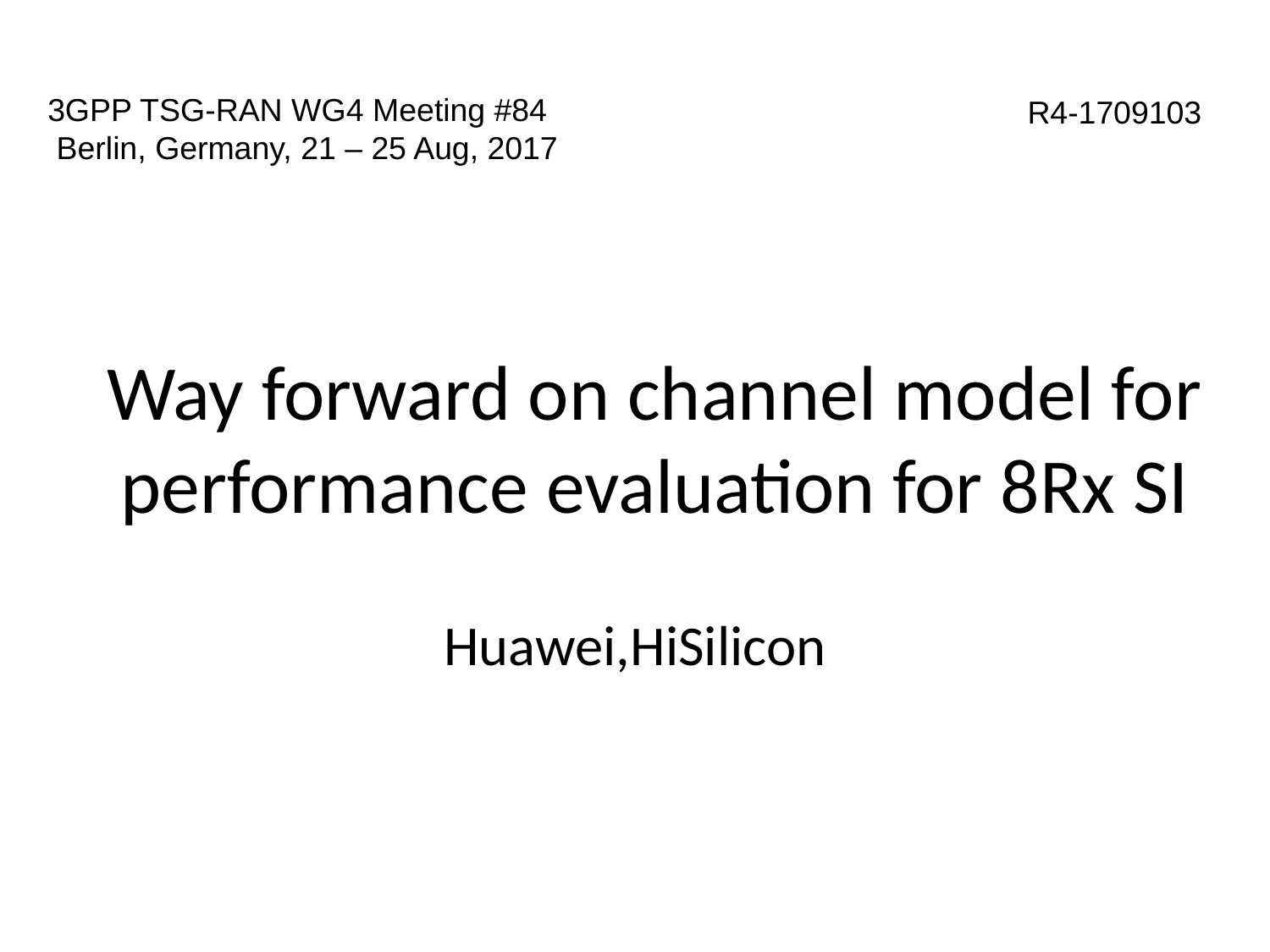

# 3GPP TSG-RAN WG4 Meeting #84 Berlin, Germany, 21 – 25 Aug, 2017
R4-1709103
Way forward on channel model for performance evaluation for 8Rx SI
Huawei,HiSilicon